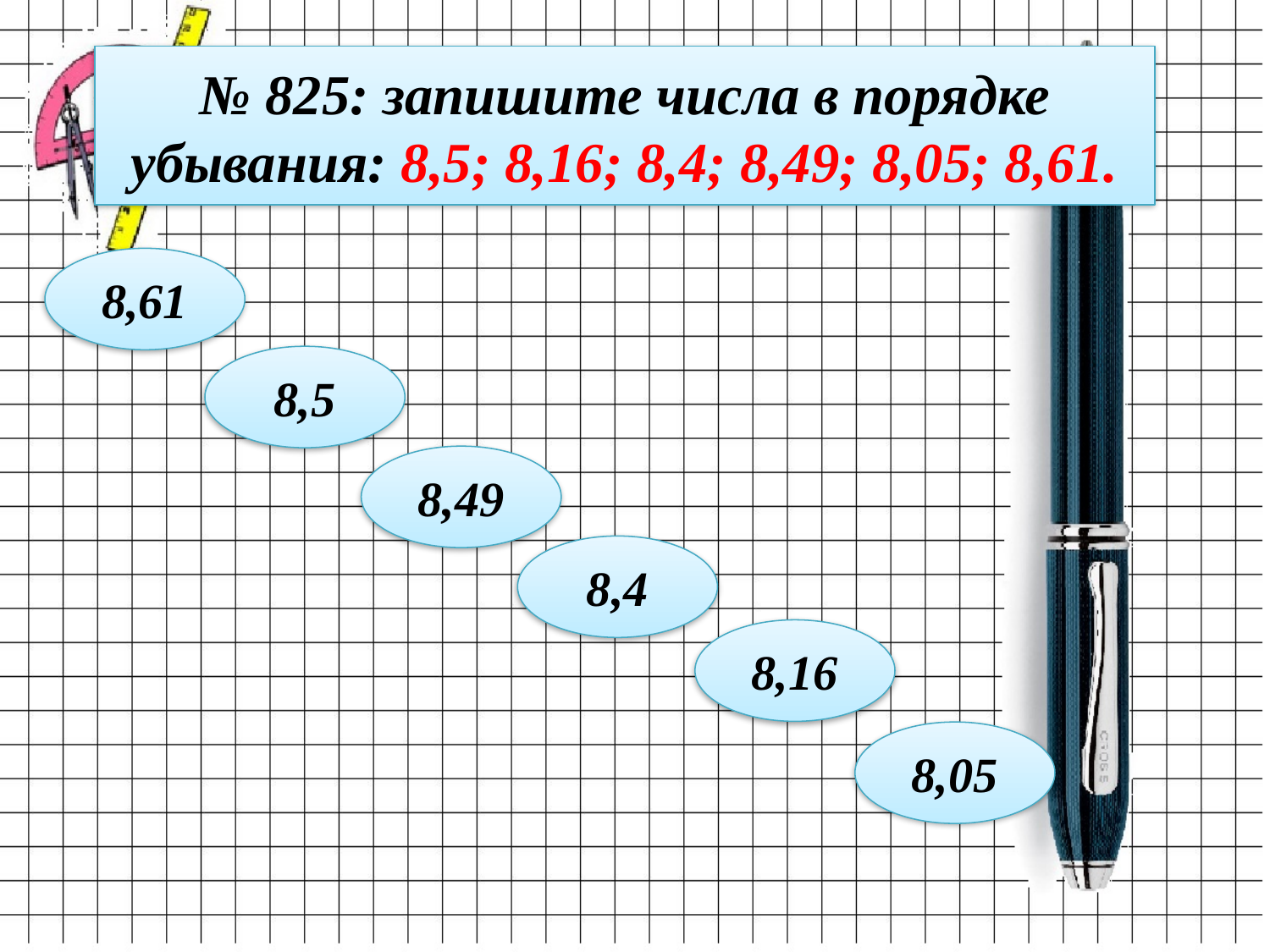

# № 825: запишите числа в порядке убывания: 8,5; 8,16; 8,4; 8,49; 8,05; 8,61.
8,61
8,5
8,49
8,4
8,16
8,05